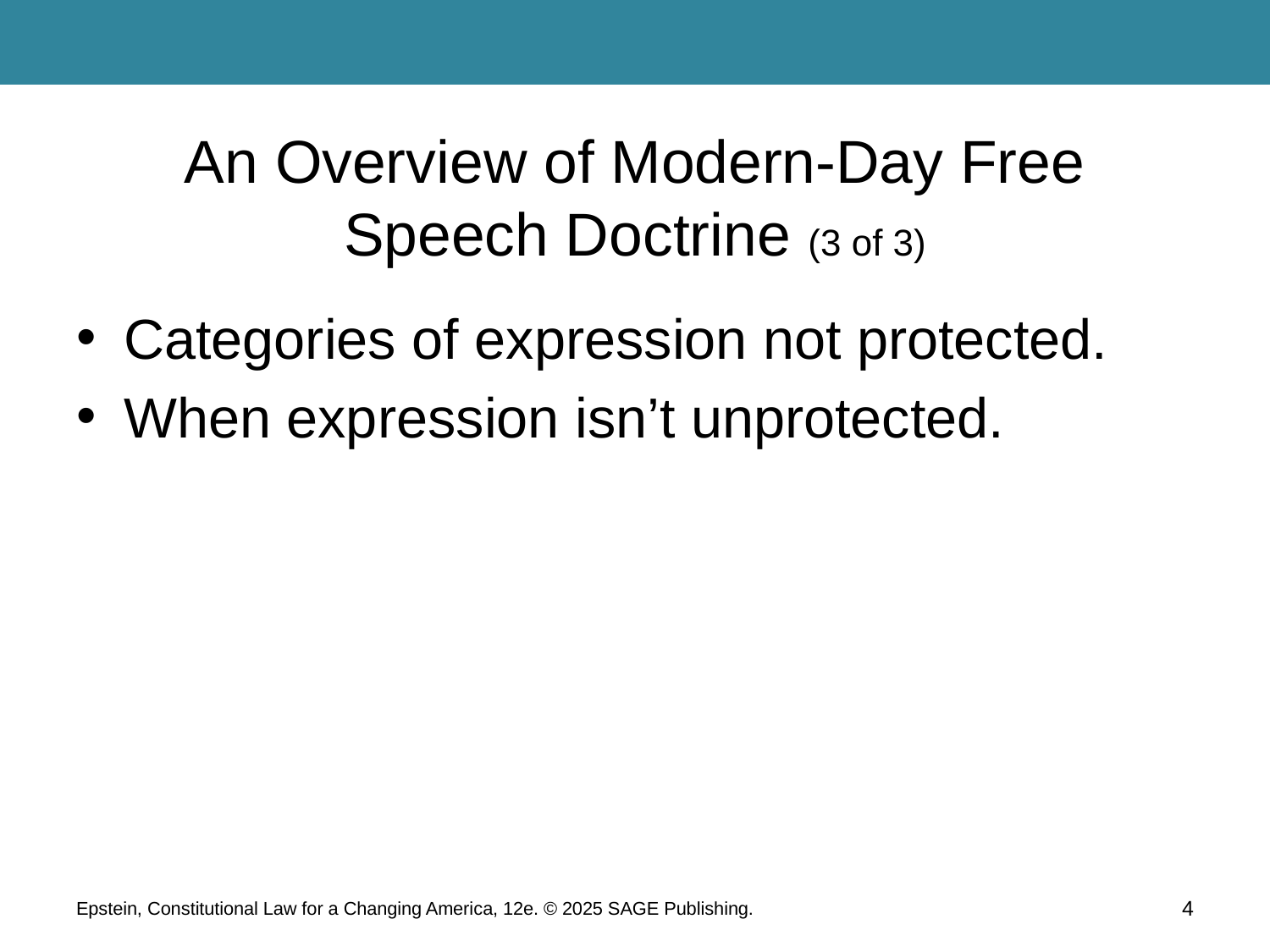

# An Overview of Modern-Day Free Speech Doctrine (3 of 3)
Categories of expression not protected.
When expression isn’t unprotected.
Epstein, Constitutional Law for a Changing America, 12e. © 2025 SAGE Publishing.
4